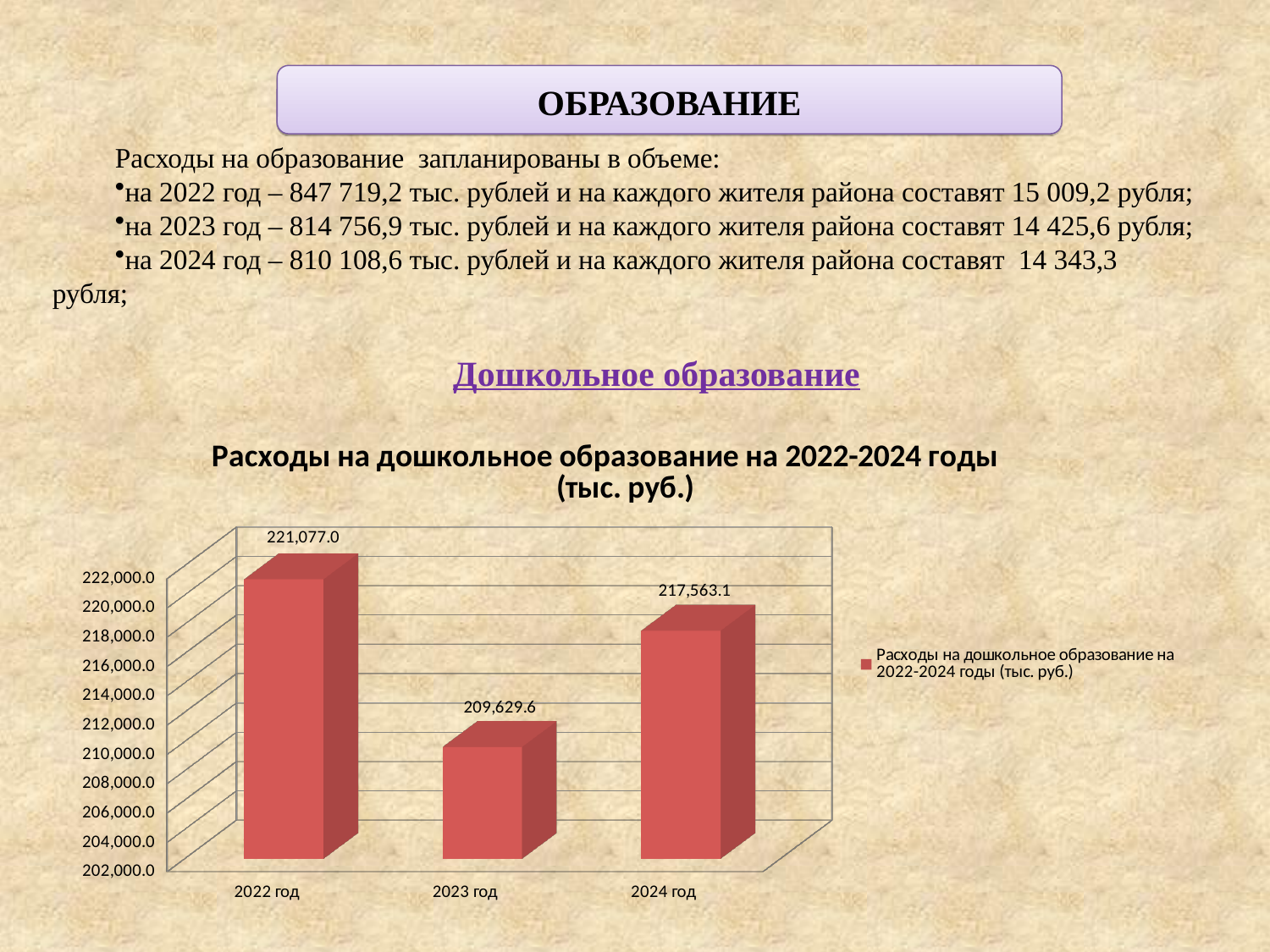

ОБРАЗОВАНИЕ

Расходы на образование  запланированы в объеме:
на 2022 год – 847 719,2 тыс. рублей и на каждого жителя района составят 15 009,2 рубля;
на 2023 год – 814 756,9 тыс. рублей и на каждого жителя района составят 14 425,6 рубля;
на 2024 год – 810 108,6 тыс. рублей и на каждого жителя района составят  14 343,3 рубля;

Дошкольное образование

[unsupported chart]